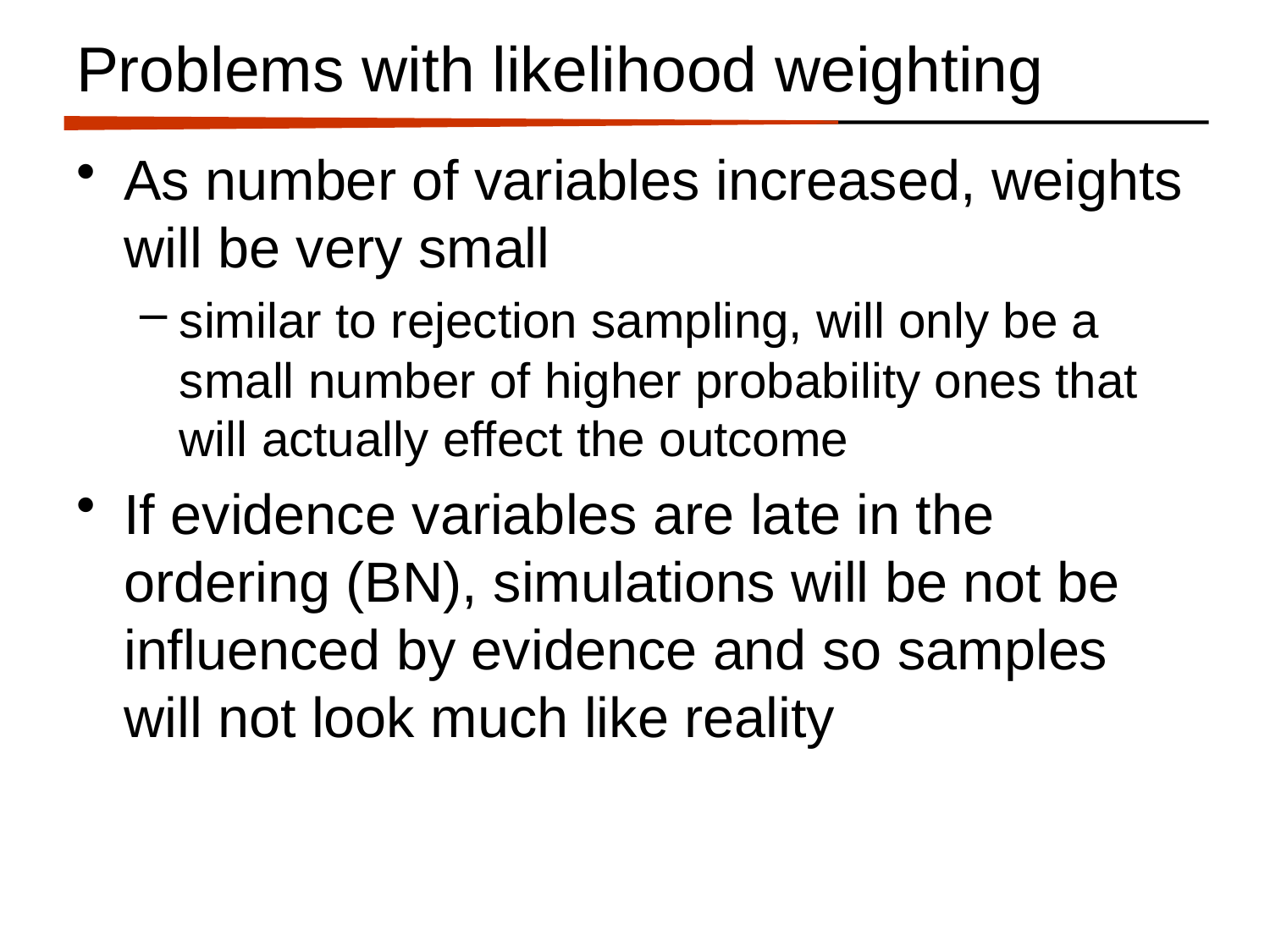

# Problems with likelihood weighting
As number of variables increased, weights will be very small
similar to rejection sampling, will only be a small number of higher probability ones that will actually effect the outcome
If evidence variables are late in the ordering (BN), simulations will be not be influenced by evidence and so samples will not look much like reality